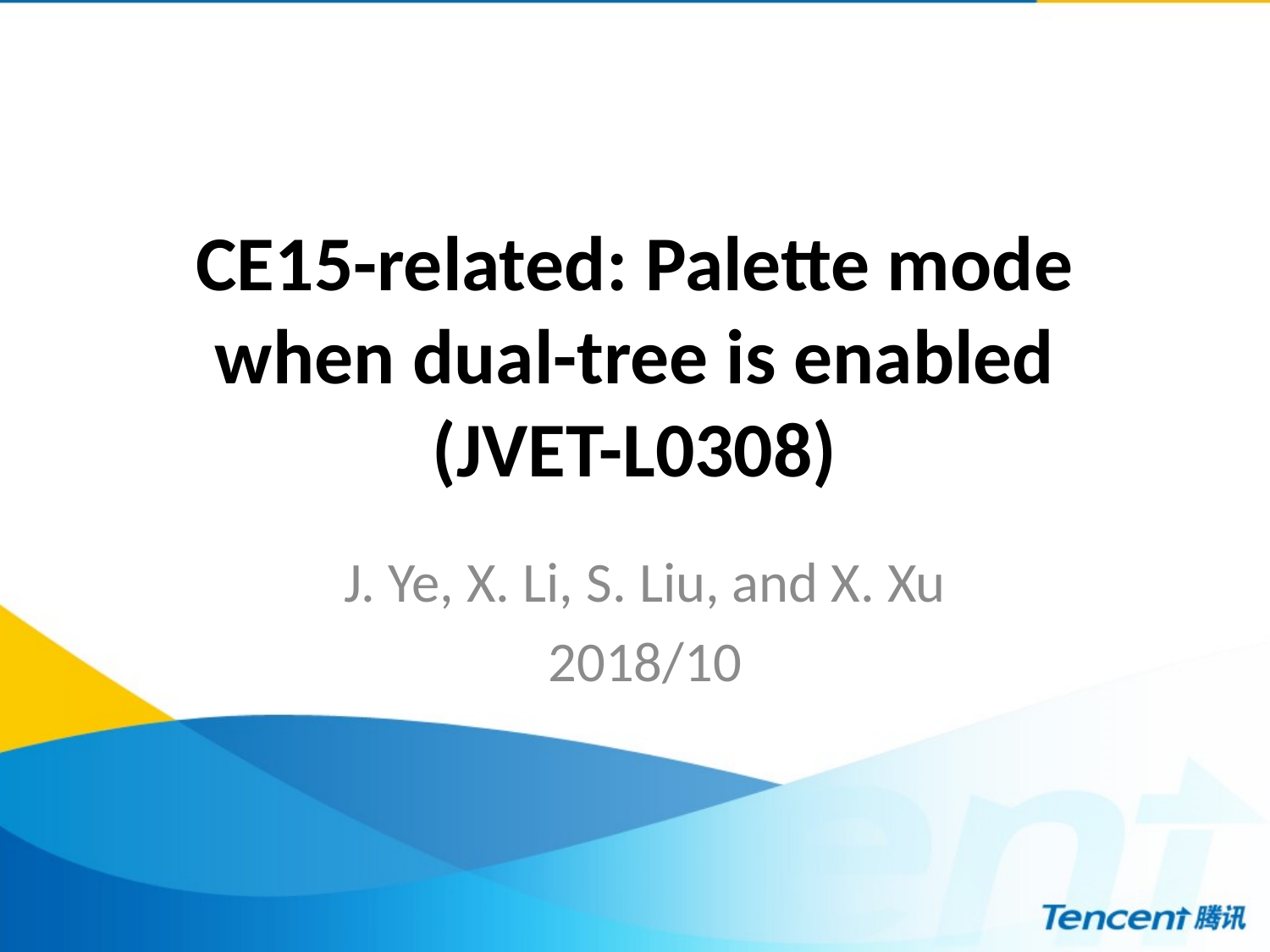

# CE15-related: Palette mode when dual-tree is enabled (JVET-L0308)
J. Ye, X. Li, S. Liu, and X. Xu
2018/10